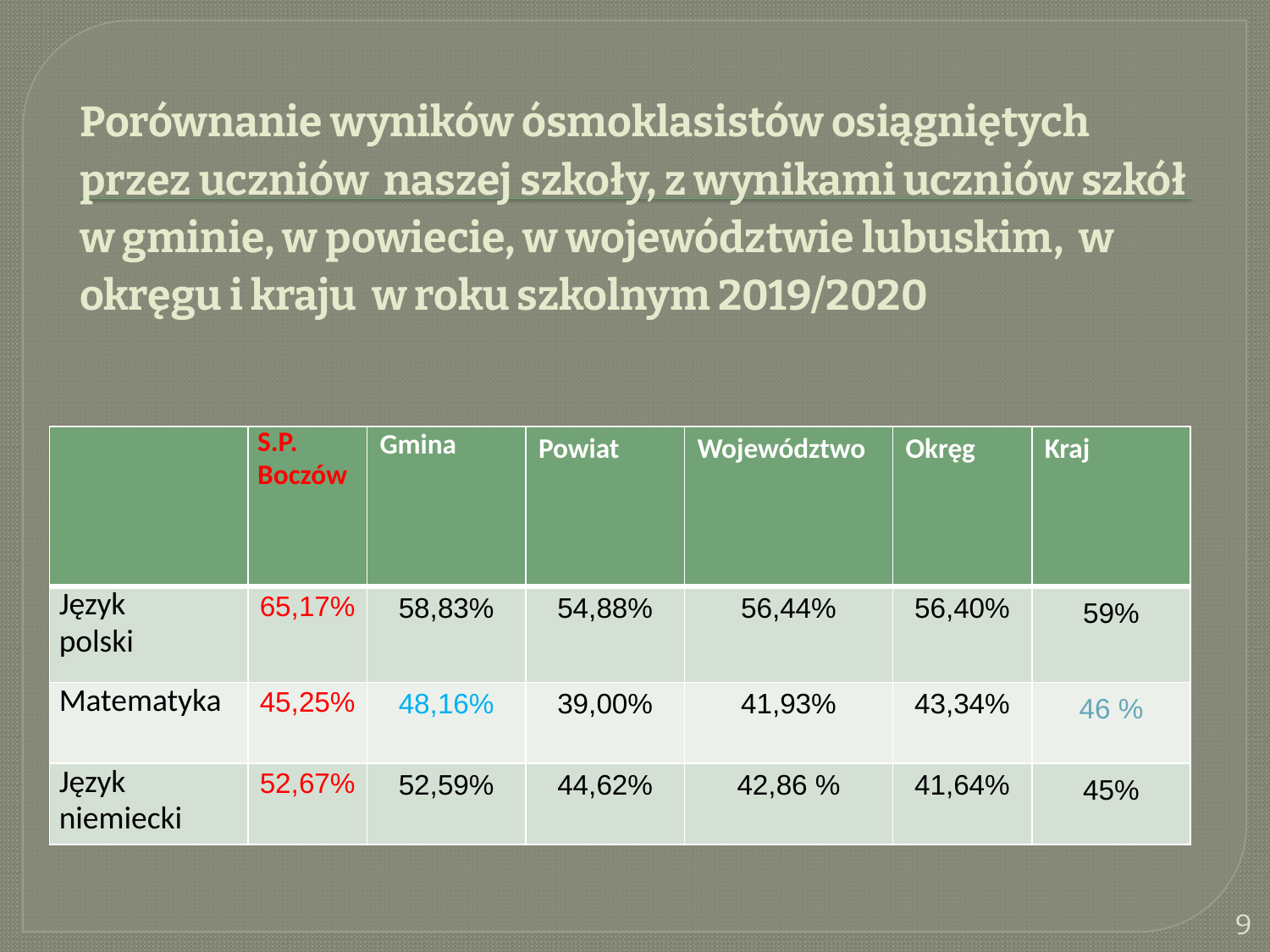

# Porównanie wyników ósmoklasistów osiągniętych przez uczniów  naszej szkoły, z wynikami uczniów szkół w gminie, w powiecie, w województwie lubuskim,  w okręgu i kraju  w roku szkolnym 2019/2020
|  | S.P. Boczów | Gmina | Powiat | Województwo | Okręg | Kraj |
| --- | --- | --- | --- | --- | --- | --- |
| Język polski | 65,17% | 58,83% | 54,88% | 56,44% | 56,40% | 59% |
| Matematyka | 45,25% | 48,16% | 39,00% | 41,93% | 43,34% | 46 % |
| Język niemiecki | 52,67% | 52,59% | 44,62% | 42,86 % | 41,64% | 45% |
9